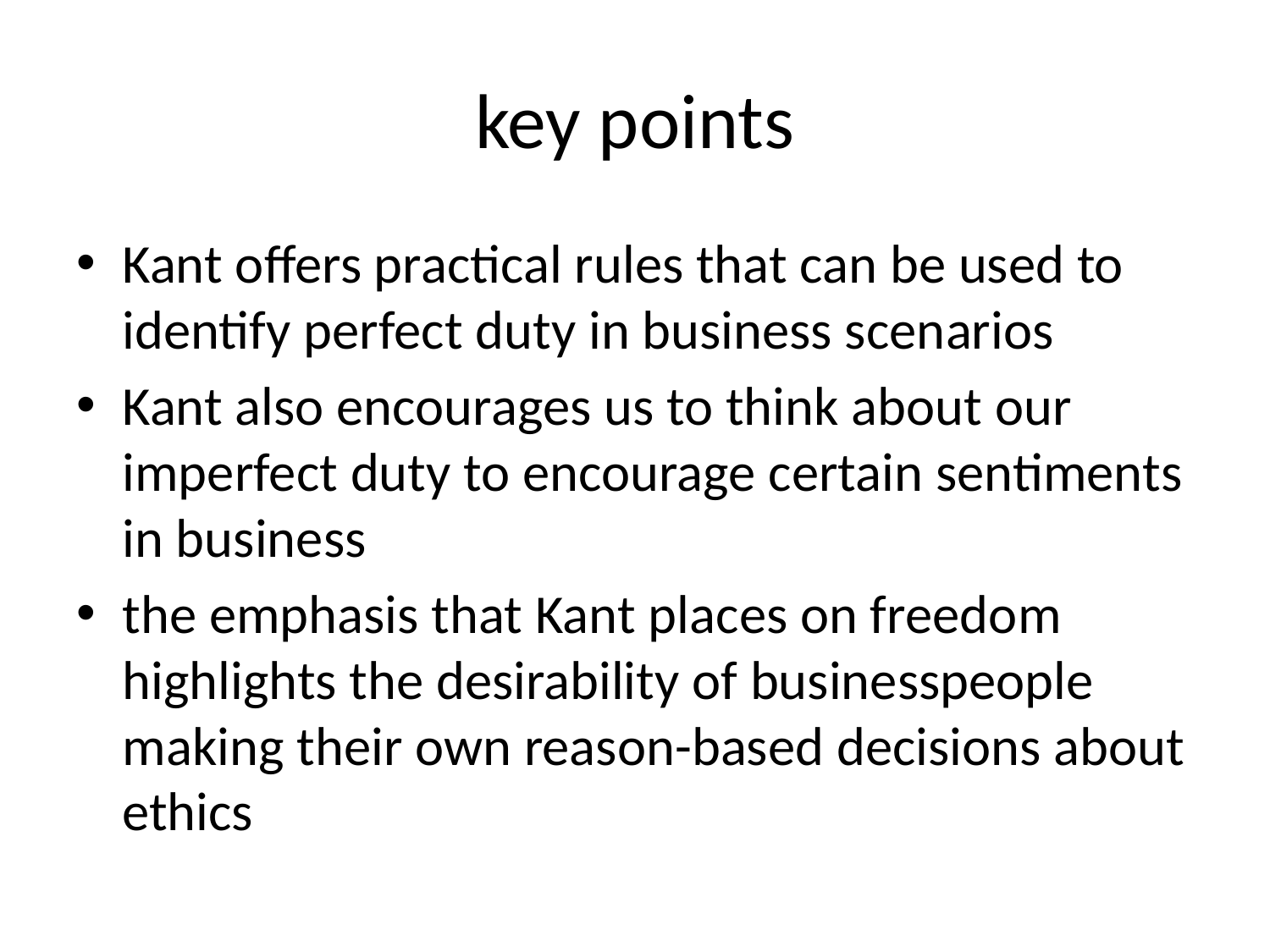

# key points
Kant offers practical rules that can be used to identify perfect duty in business scenarios
Kant also encourages us to think about our imperfect duty to encourage certain sentiments in business
the emphasis that Kant places on freedom highlights the desirability of businesspeople making their own reason-based decisions about ethics